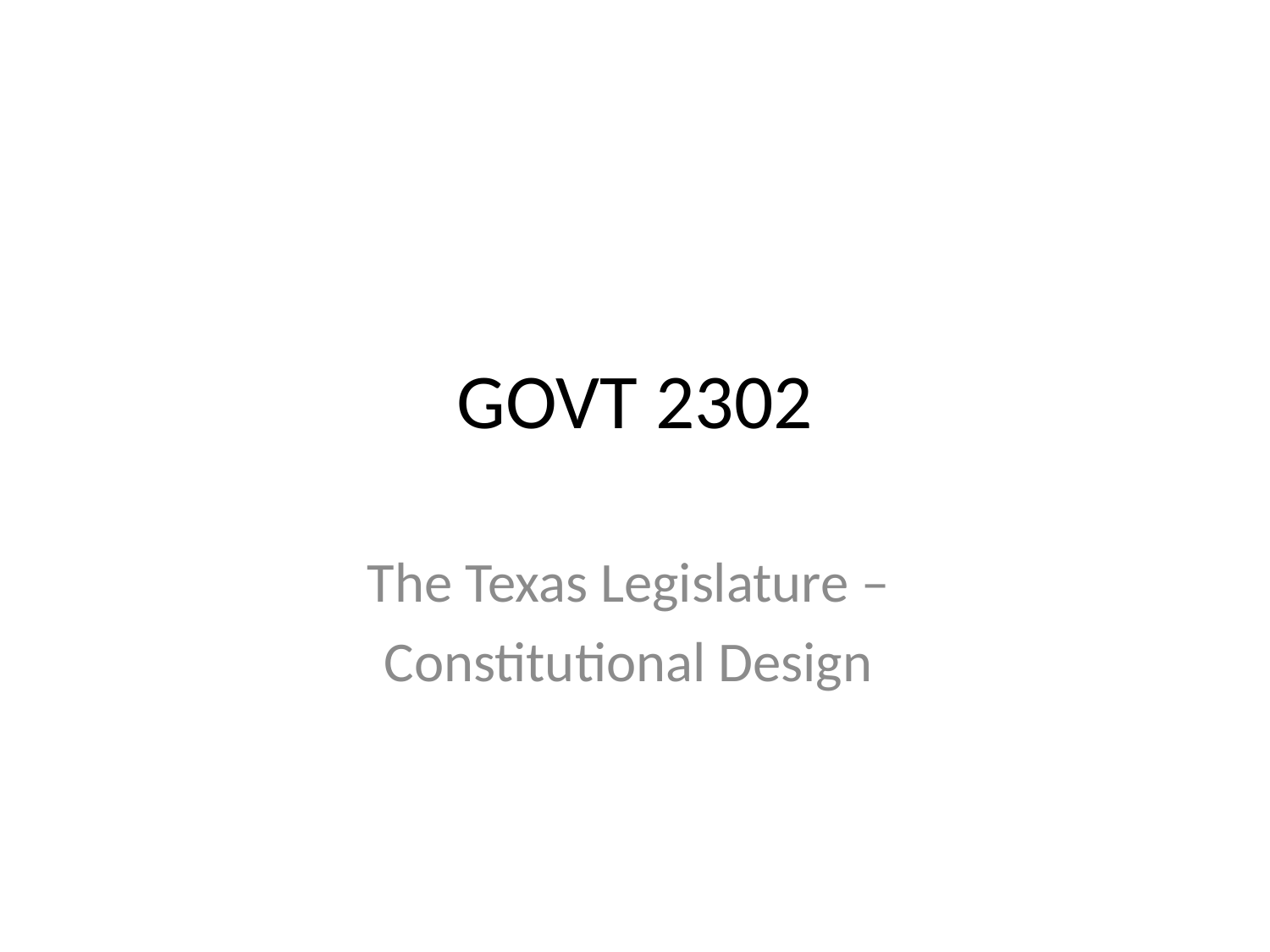

# GOVT 2302
The Texas Legislature –
Constitutional Design